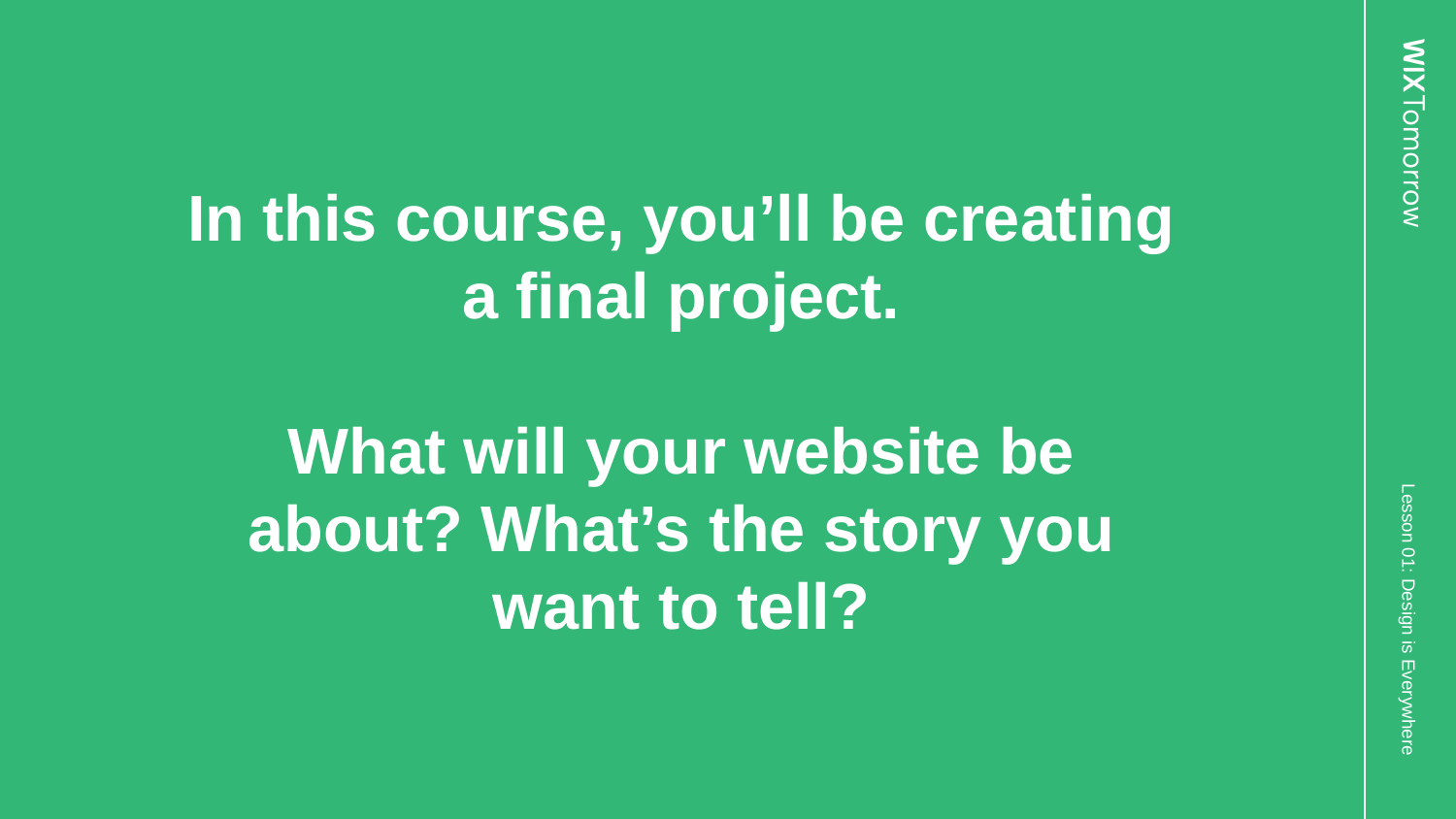

In this course, you’ll be creating a final project.

What will your website be about? What’s the story you want to tell?